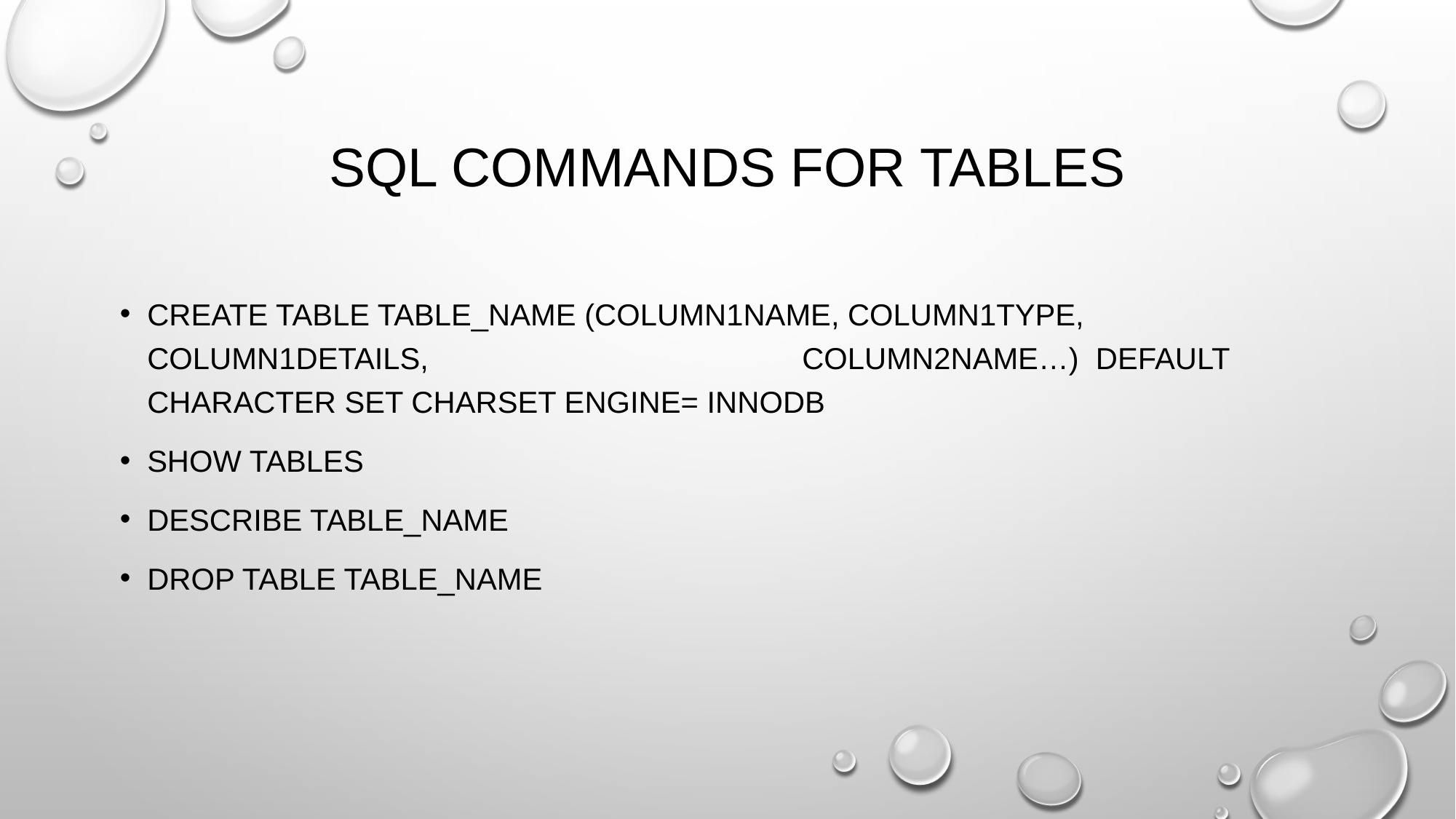

# SQL Commands for tables
CREATE TABLE table_name (column1name, column1type, column1details, 				column2name…)  DEFAULT CHARACTER SET CHARSET ENGINE= INNODB
Show tables
Describe table_name
Drop table table_name